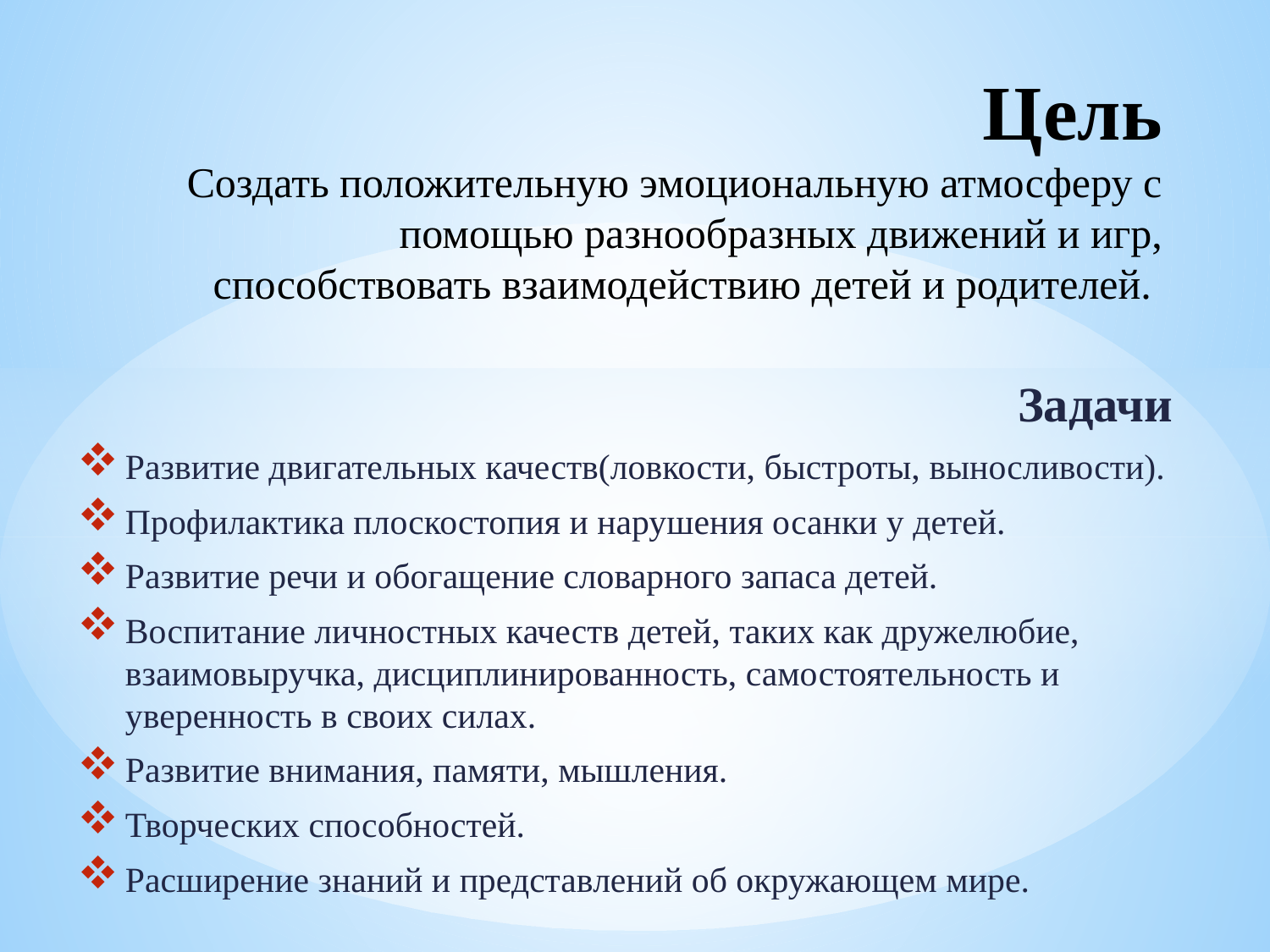

# Цель Создать положительную эмоциональную атмосферу с помощью разнообразных движений и игр, способствовать взаимодействию детей и родителей.
Задачи
Развитие двигательных качеств(ловкости, быстроты, выносливости).
Профилактика плоскостопия и нарушения осанки у детей.
Развитие речи и обогащение словарного запаса детей.
Воспитание личностных качеств детей, таких как дружелюбие, взаимовыручка, дисциплинированность, самостоятельность и уверенность в своих силах.
Развитие внимания, памяти, мышления.
Творческих способностей.
Расширение знаний и представлений об окружающем мире.